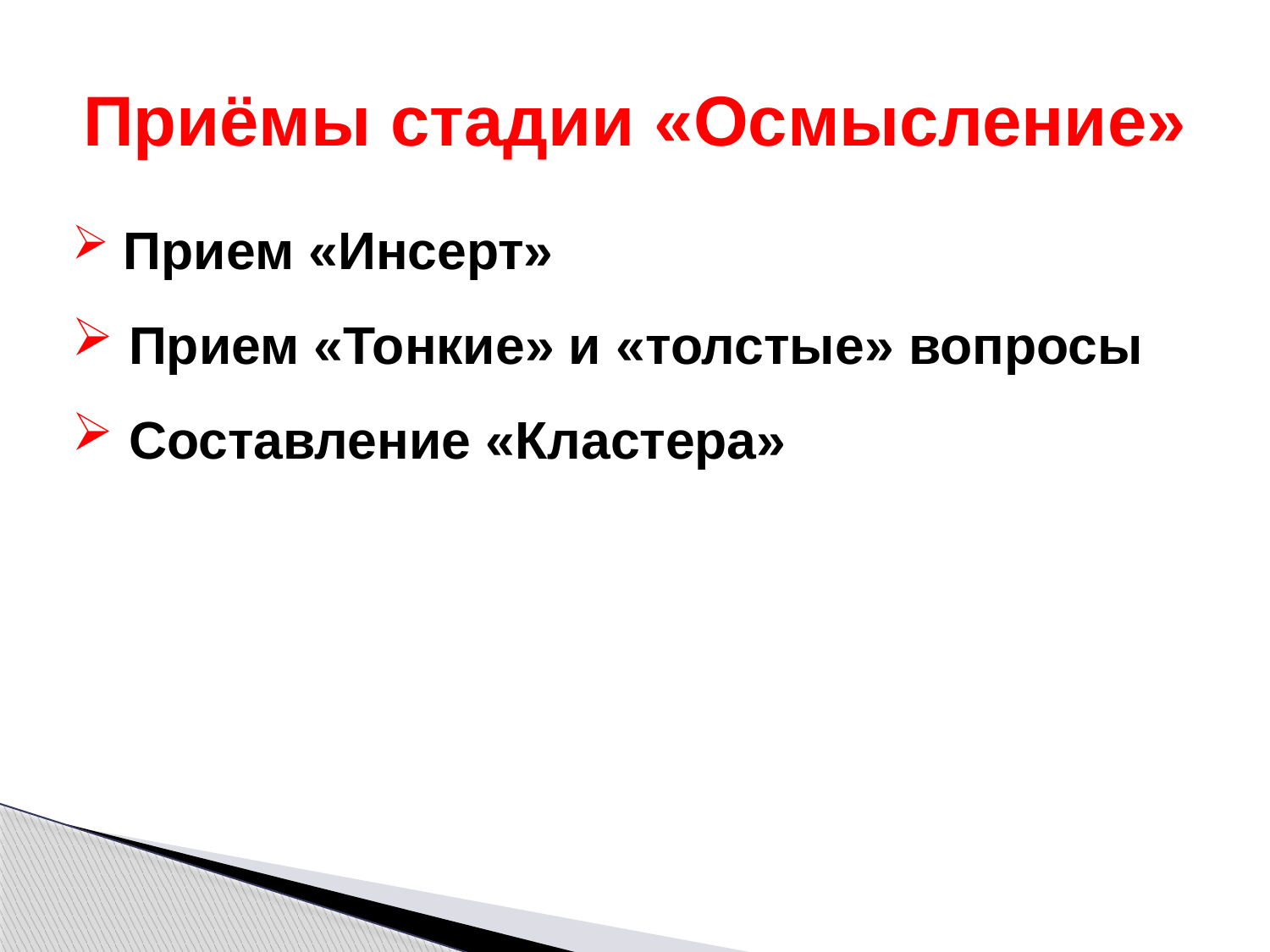

# Приёмы стадии «Осмысление»
 Прием «Инсерт»
 Прием «Тонкие» и «толстые» вопросы
 Составление «Кластера»